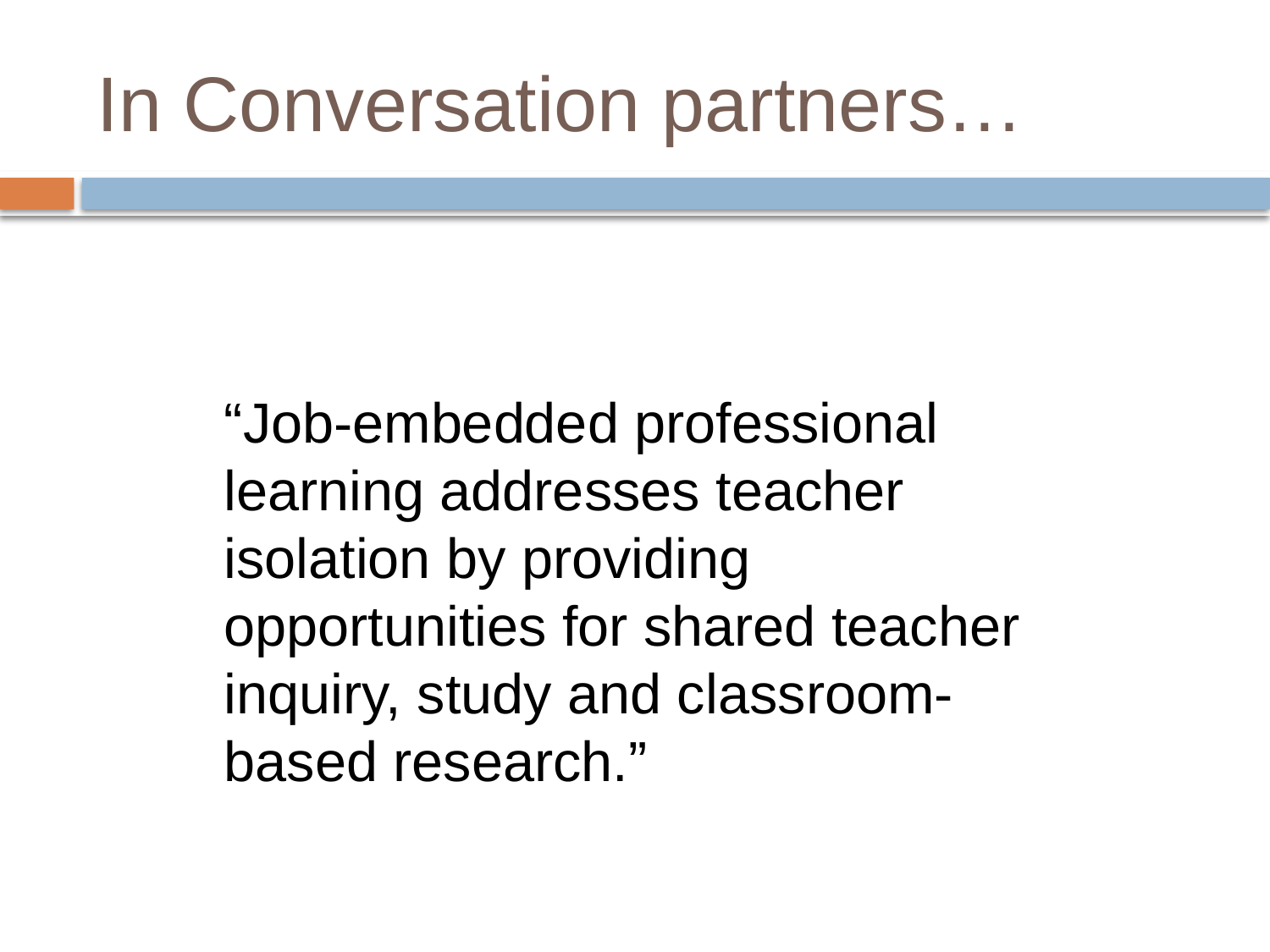

# In Conversation partners…
“Job-embedded professional learning addresses teacher isolation by providing opportunities for shared teacher inquiry, study and classroom-based research.”